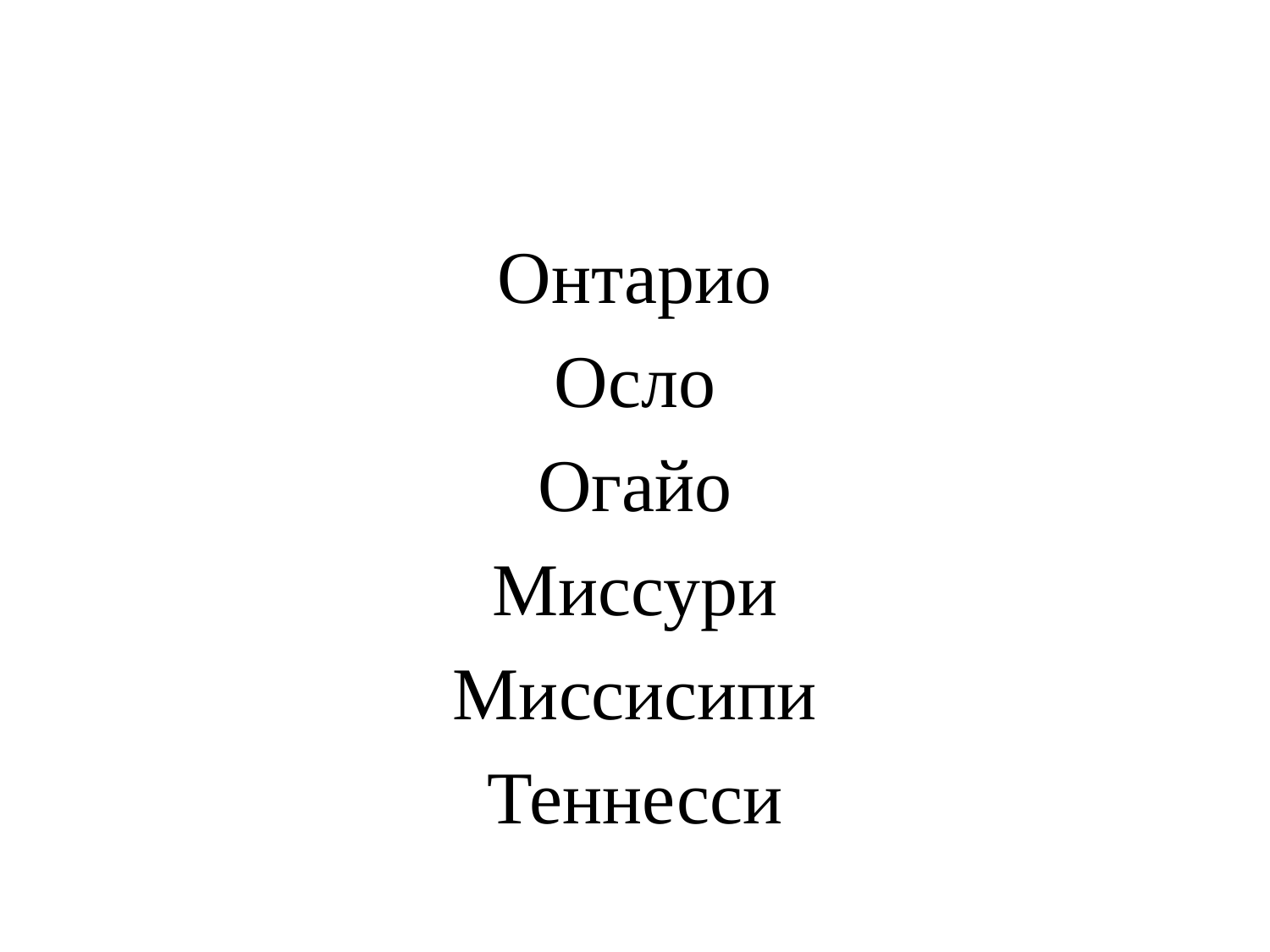

#
Онтарио
Осло
Огайо
Миссури
Миссисипи
Теннесси